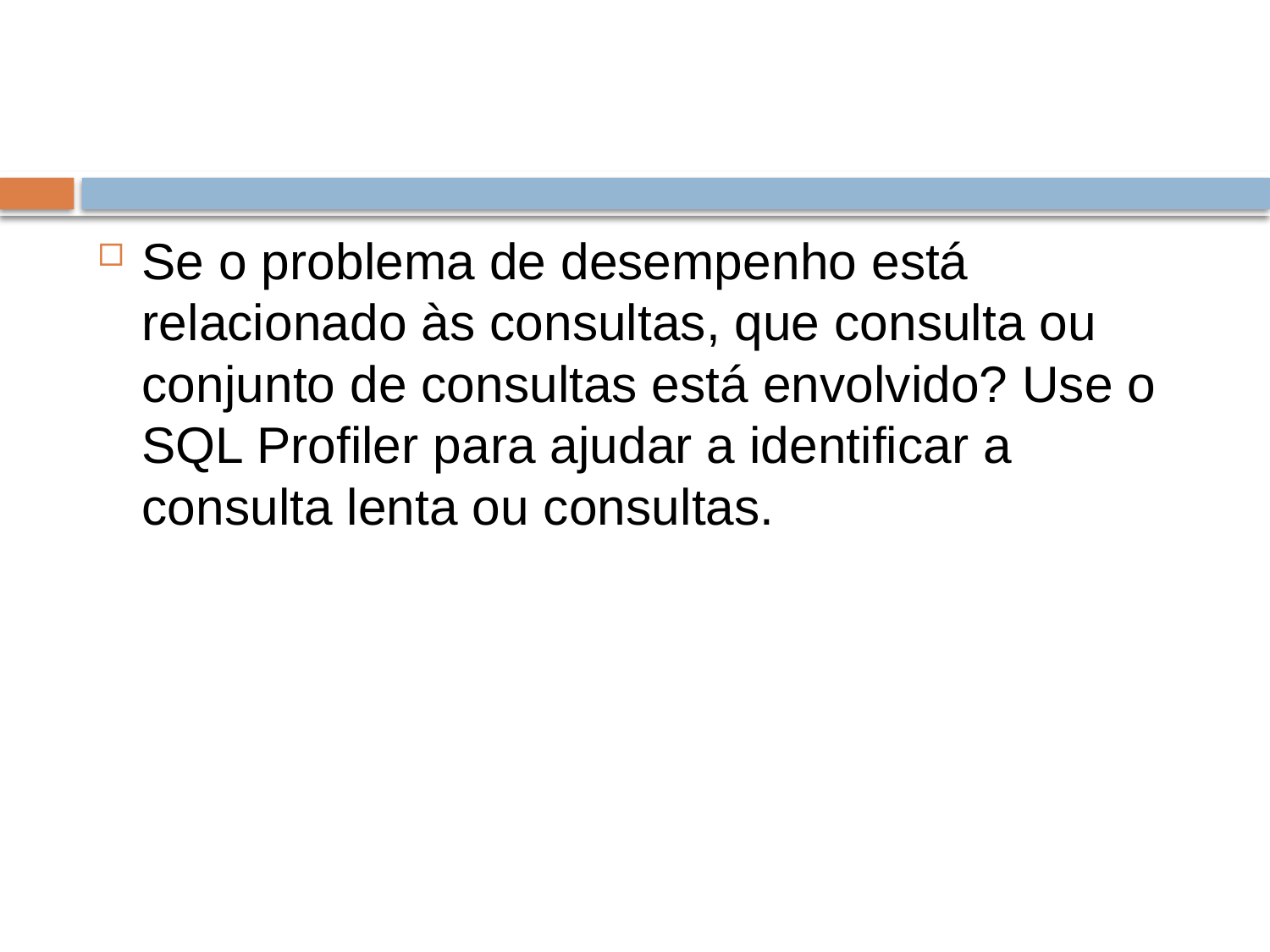

#
Se o problema de desempenho está relacionado às consultas, que consulta ou conjunto de consultas está envolvido? Use o SQL Profiler para ajudar a identificar a consulta lenta ou consultas.